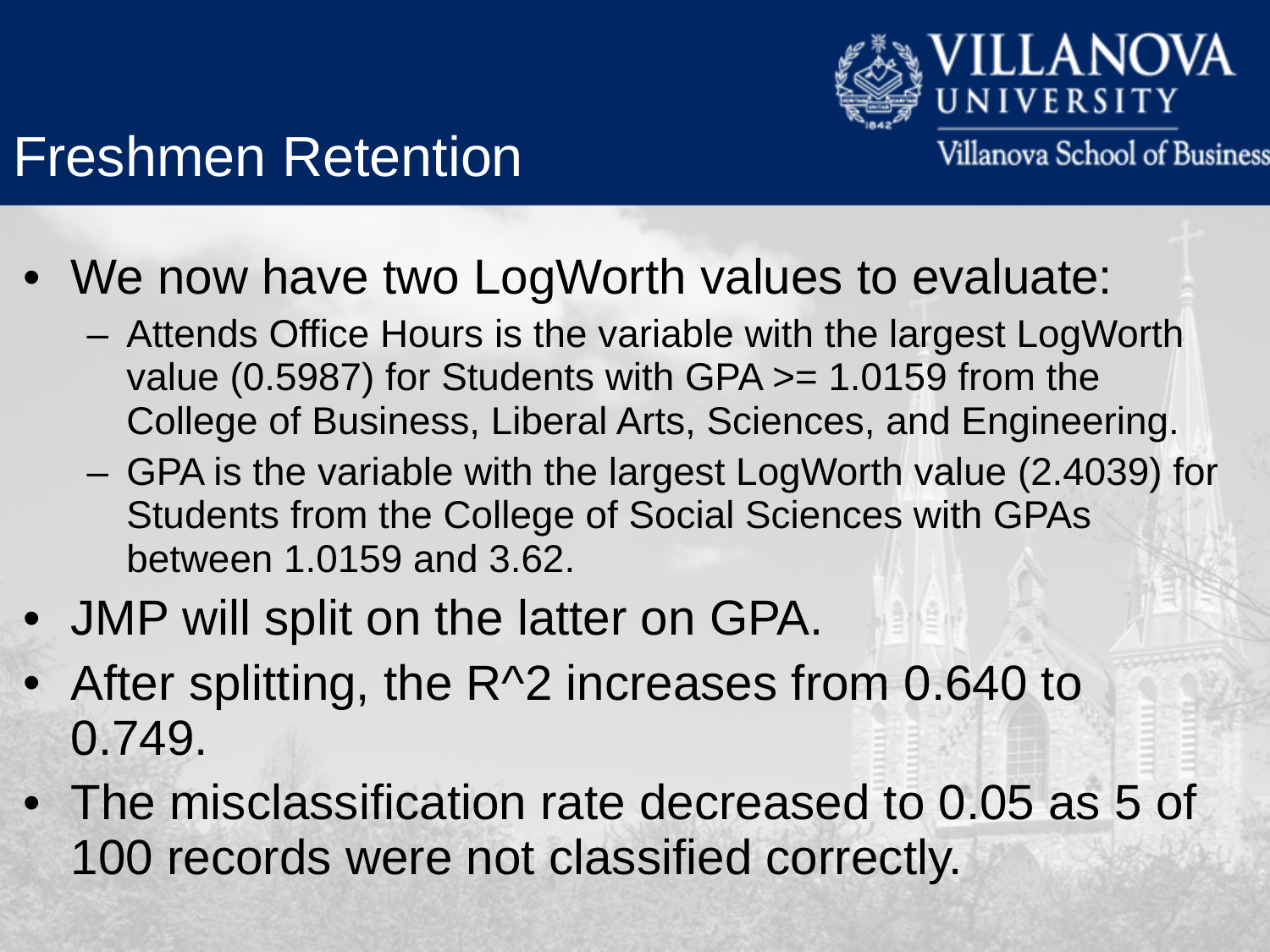

Freshmen Retention
We now have two LogWorth values to evaluate:
Attends Office Hours is the variable with the largest LogWorth value (0.5987) for Students with GPA >= 1.0159 from the College of Business, Liberal Arts, Sciences, and Engineering.
GPA is the variable with the largest LogWorth value (2.4039) for Students from the College of Social Sciences with GPAs between 1.0159 and 3.62.
JMP will split on the latter on GPA.
After splitting, the R^2 increases from 0.640 to 0.749.
The misclassification rate decreased to 0.05 as 5 of 100 records were not classified correctly.